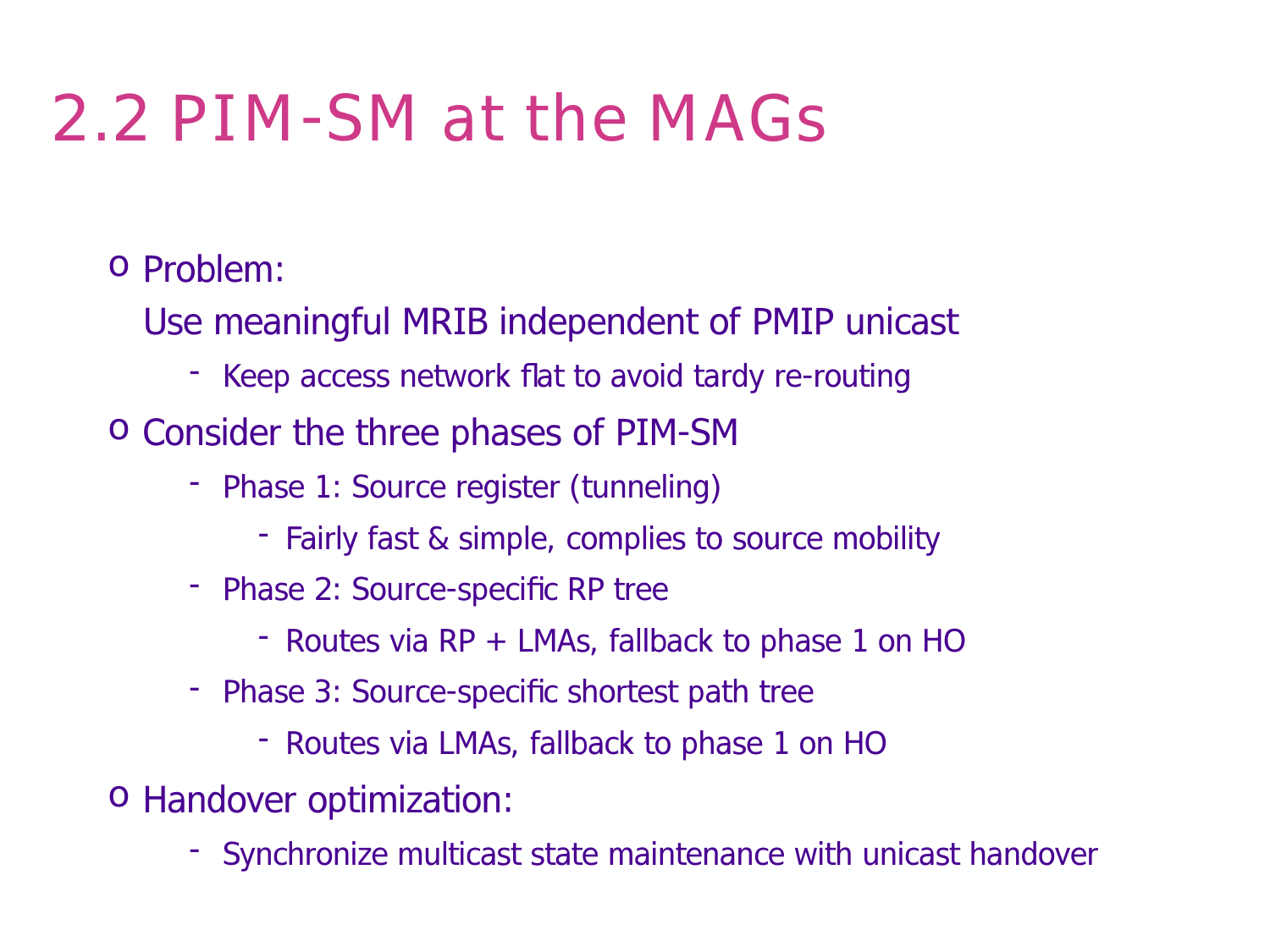

# 2.2 PIM-SM at the MAGs
Problem:
Use meaningful MRIB independent of PMIP unicast
Keep access network flat to avoid tardy re-routing
Consider the three phases of PIM-SM
Phase 1: Source register (tunneling)
Fairly fast & simple, complies to source mobility
Phase 2: Source-specific RP tree
Routes via RP + LMAs, fallback to phase 1 on HO
Phase 3: Source-specific shortest path tree
Routes via LMAs, fallback to phase 1 on HO
Handover optimization:
Synchronize multicast state maintenance with unicast handover